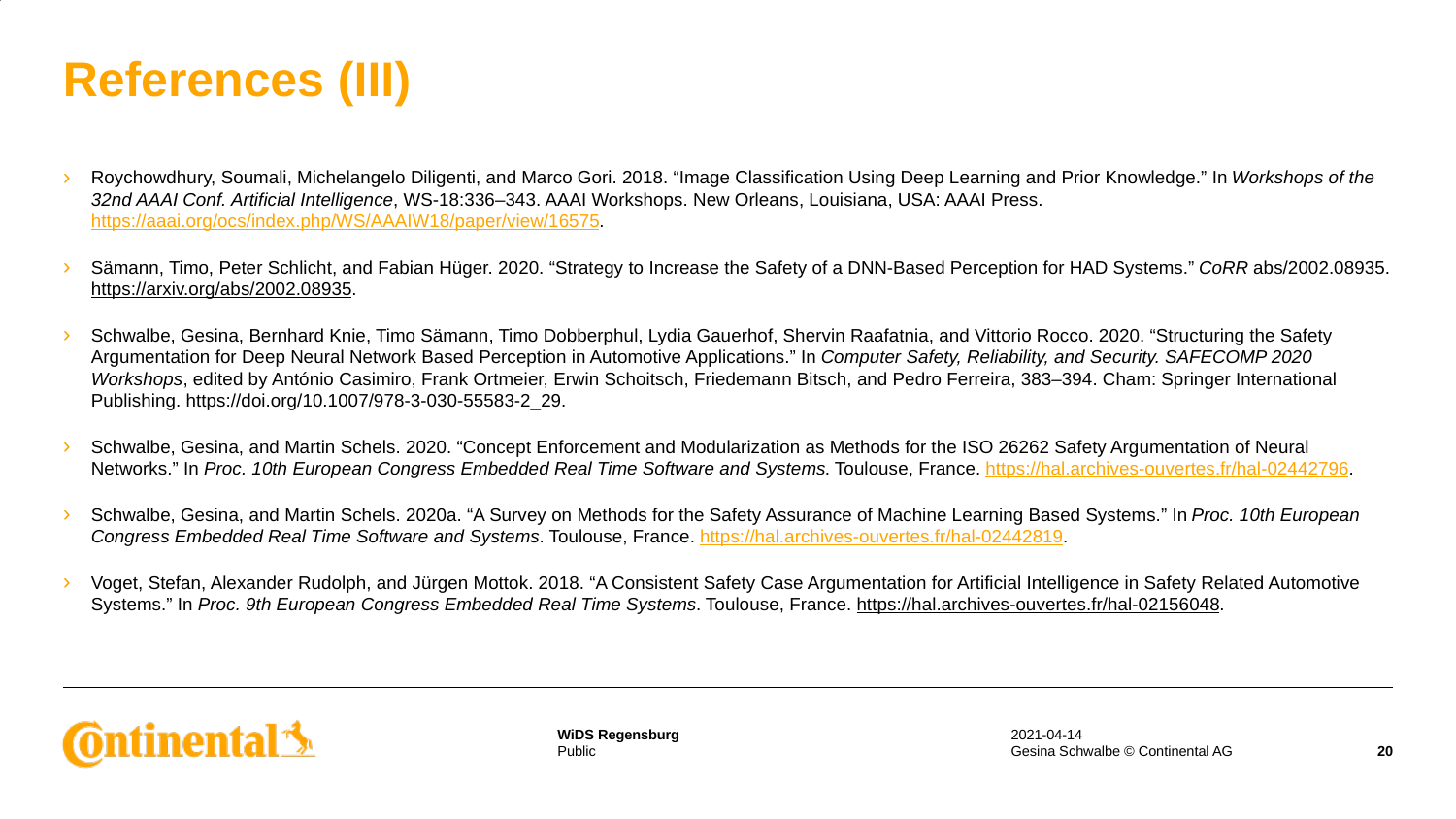

# References (III)
Roychowdhury, Soumali, Michelangelo Diligenti, and Marco Gori. 2018. “Image Classification Using Deep Learning and Prior Knowledge.” In Workshops of the 32nd AAAI Conf. Artificial Intelligence, WS-18:336–343. AAAI Workshops. New Orleans, Louisiana, USA: AAAI Press. https://aaai.org/ocs/index.php/WS/AAAIW18/paper/view/16575.
Sämann, Timo, Peter Schlicht, and Fabian Hüger. 2020. “Strategy to Increase the Safety of a DNN-Based Perception for HAD Systems.” CoRR abs/2002.08935. https://arxiv.org/abs/2002.08935.
Schwalbe, Gesina, Bernhard Knie, Timo Sämann, Timo Dobberphul, Lydia Gauerhof, Shervin Raafatnia, and Vittorio Rocco. 2020. “Structuring the Safety Argumentation for Deep Neural Network Based Perception in Automotive Applications.” In Computer Safety, Reliability, and Security. SAFECOMP 2020 Workshops, edited by António Casimiro, Frank Ortmeier, Erwin Schoitsch, Friedemann Bitsch, and Pedro Ferreira, 383–394. Cham: Springer International Publishing. https://doi.org/10.1007/978-3-030-55583-2_29.
Schwalbe, Gesina, and Martin Schels. 2020. “Concept Enforcement and Modularization as Methods for the ISO 26262 Safety Argumentation of Neural Networks.” In Proc. 10th European Congress Embedded Real Time Software and Systems. Toulouse, France. https://hal.archives-ouvertes.fr/hal-02442796.
Schwalbe, Gesina, and Martin Schels. 2020a. “A Survey on Methods for the Safety Assurance of Machine Learning Based Systems.” In Proc. 10th European Congress Embedded Real Time Software and Systems. Toulouse, France. https://hal.archives-ouvertes.fr/hal-02442819.
Voget, Stefan, Alexander Rudolph, and Jürgen Mottok. 2018. “A Consistent Safety Case Argumentation for Artificial Intelligence in Safety Related Automotive Systems.” In Proc. 9th European Congress Embedded Real Time Systems. Toulouse, France. https://hal.archives-ouvertes.fr/hal-02156048.
2021-04-14
Gesina Schwalbe © Continental AG
20